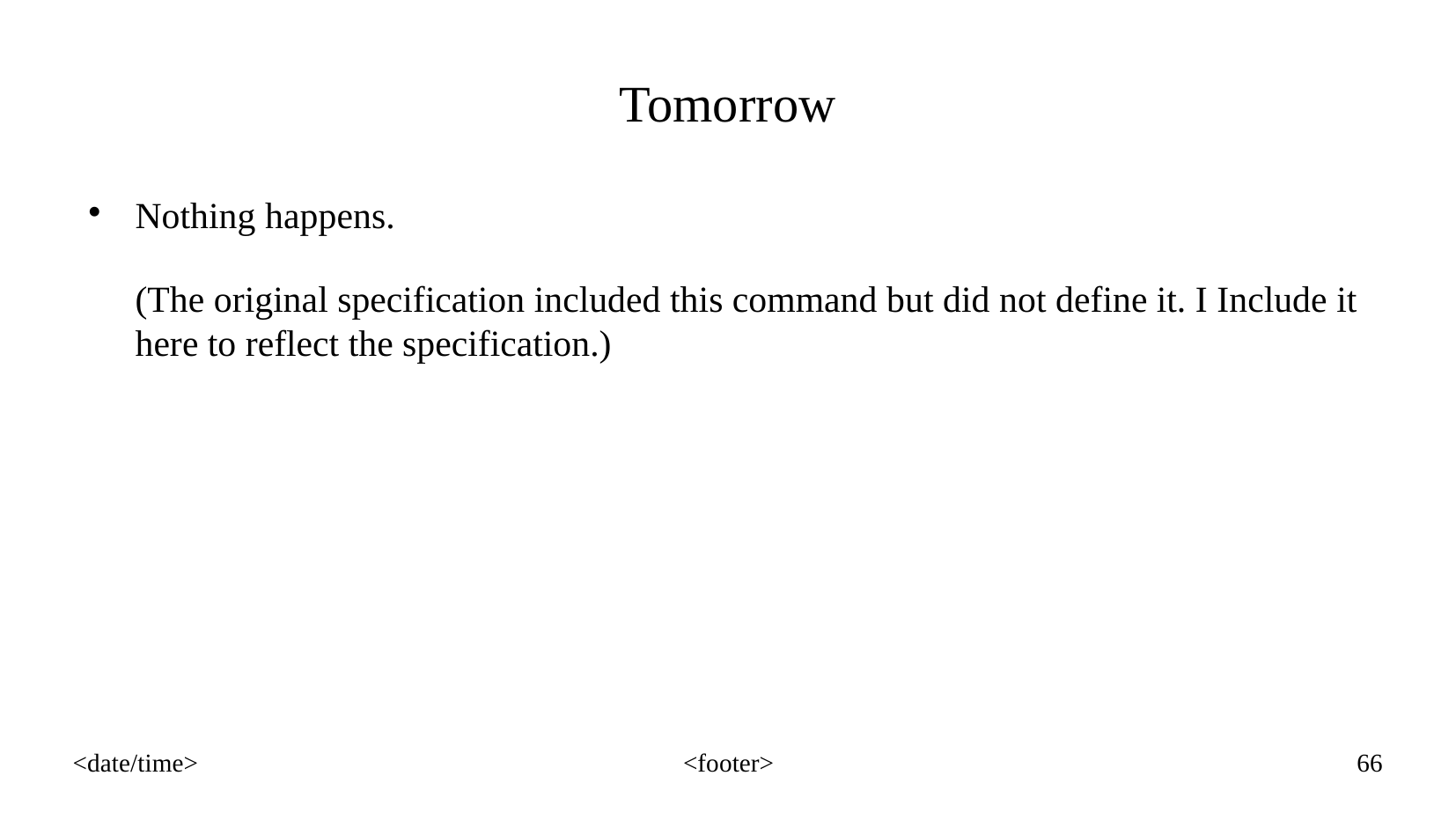

Tomorrow
Nothing happens.
(The original specification included this command but did not define it. I Include it here to reflect the specification.)